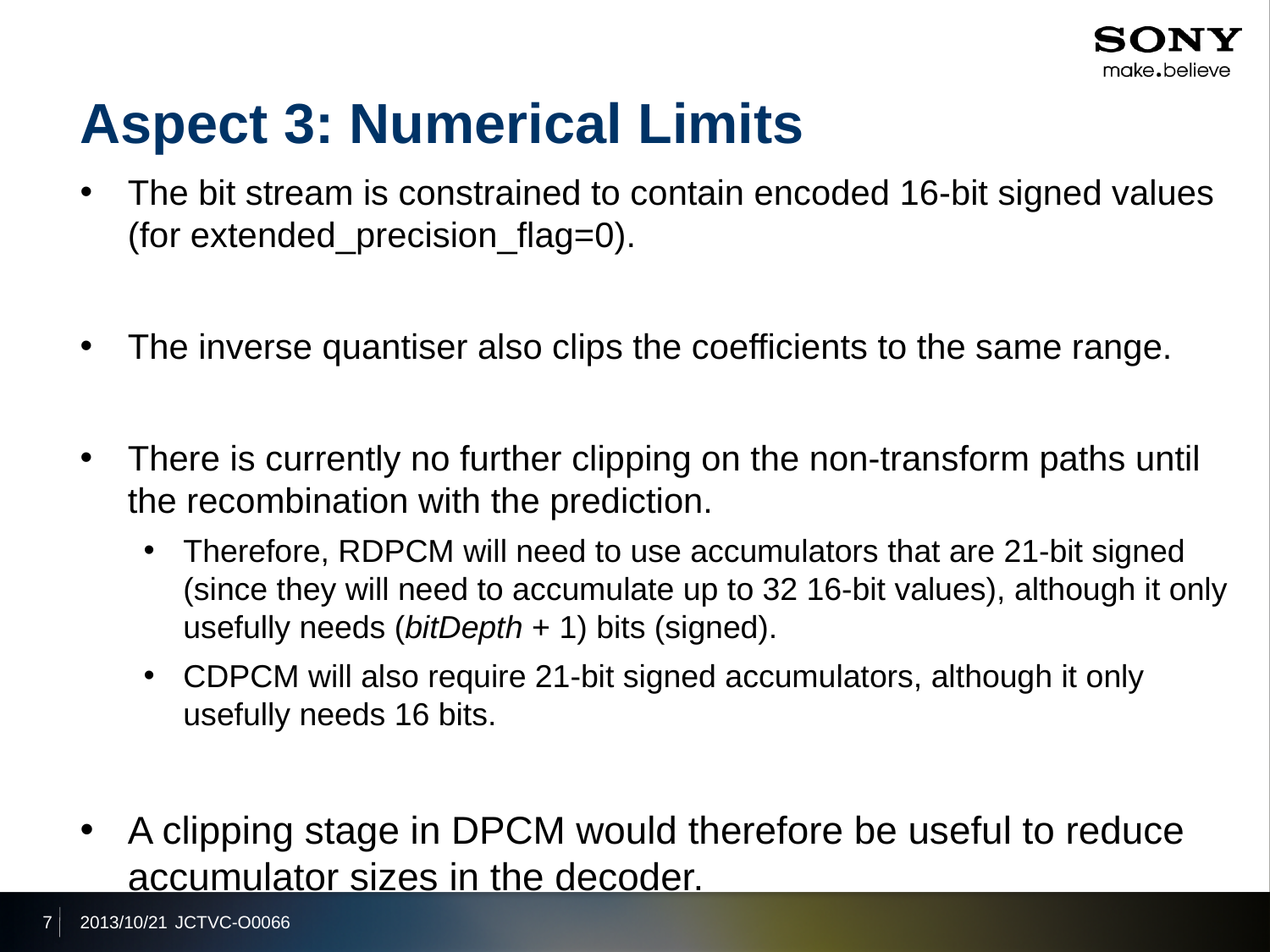

# Aspect 3: Numerical Limits
The bit stream is constrained to contain encoded 16-bit signed values (for extended_precision_flag=0).

The inverse quantiser also clips the coefficients to the same range.

There is currently no further clipping on the non-transform paths until the recombination with the prediction.
Therefore, RDPCM will need to use accumulators that are 21-bit signed (since they will need to accumulate up to 32 16-bit values), although it only usefully needs (bitDepth + 1) bits (signed).
CDPCM will also require 21-bit signed accumulators, although it only usefully needs 16 bits.

A clipping stage in DPCM would therefore be useful to reduce accumulator sizes in the decoder.

7
2013/10/21
JCTVC-O0066